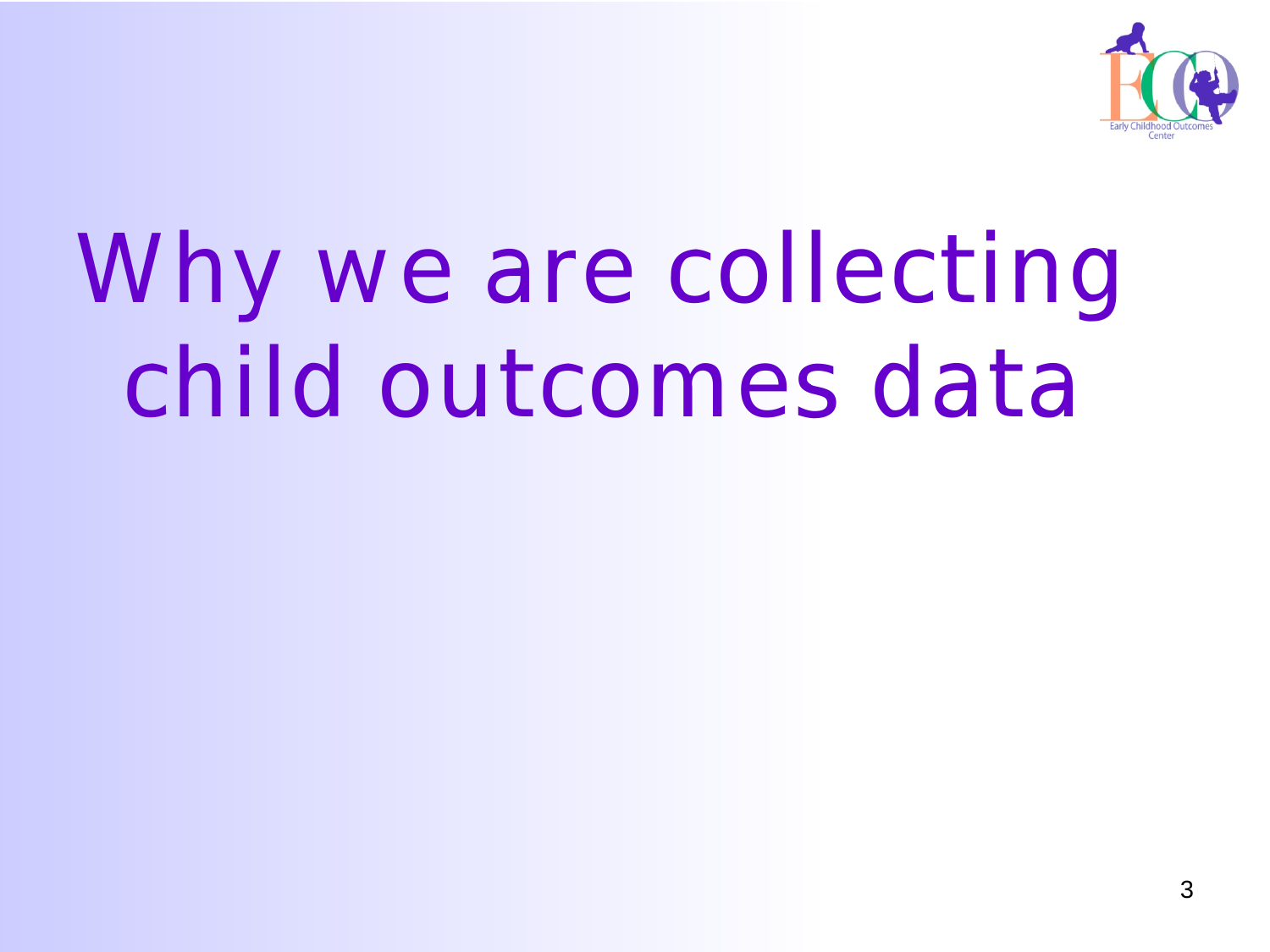

#
Why we are collecting child outcomes data
3